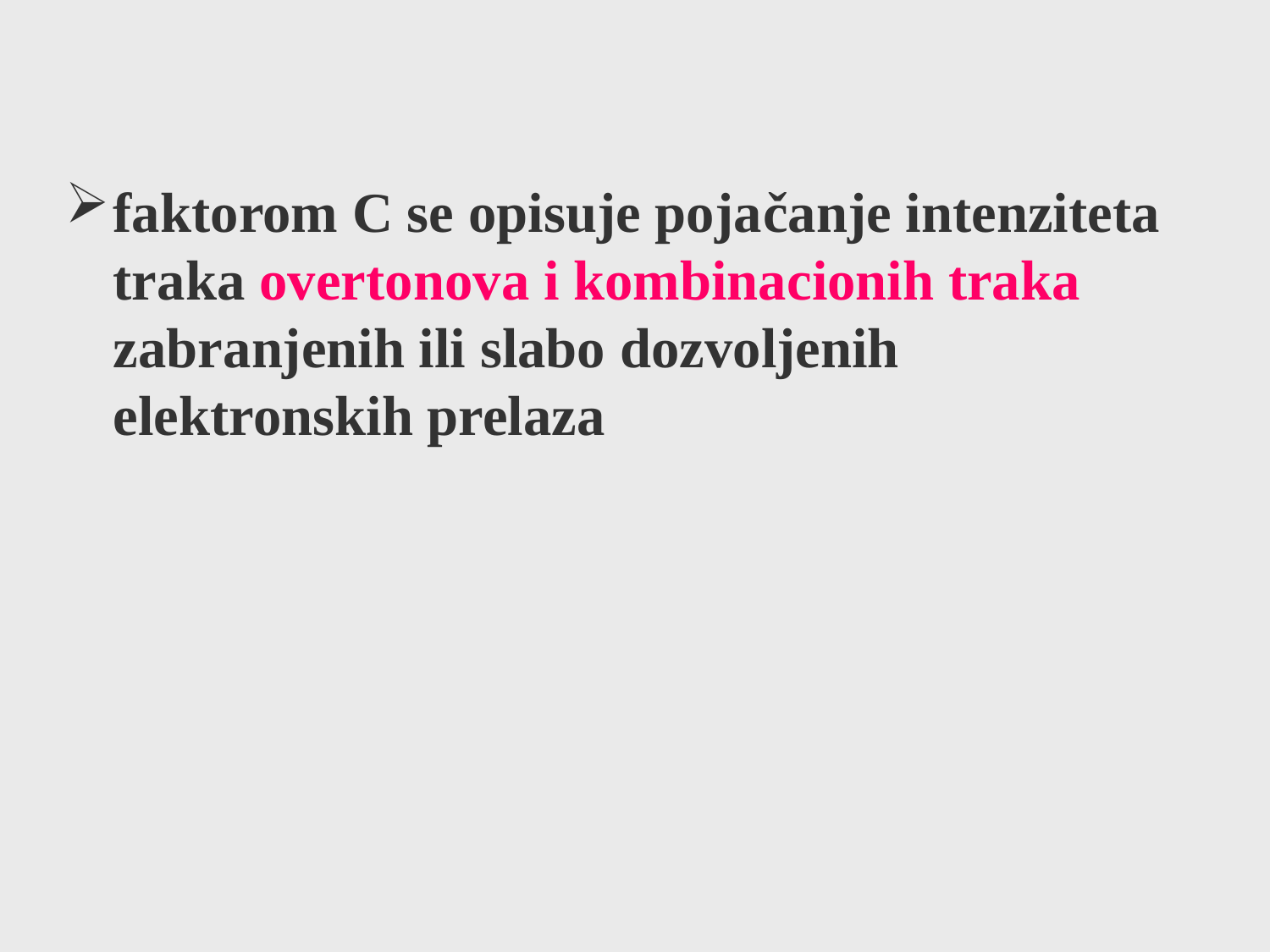

faktorom C se opisuje pojačanje intenziteta traka overtonova i kombinacionih traka   zabranjenih ili slabo dozvoljenih   elektronskih prelaza